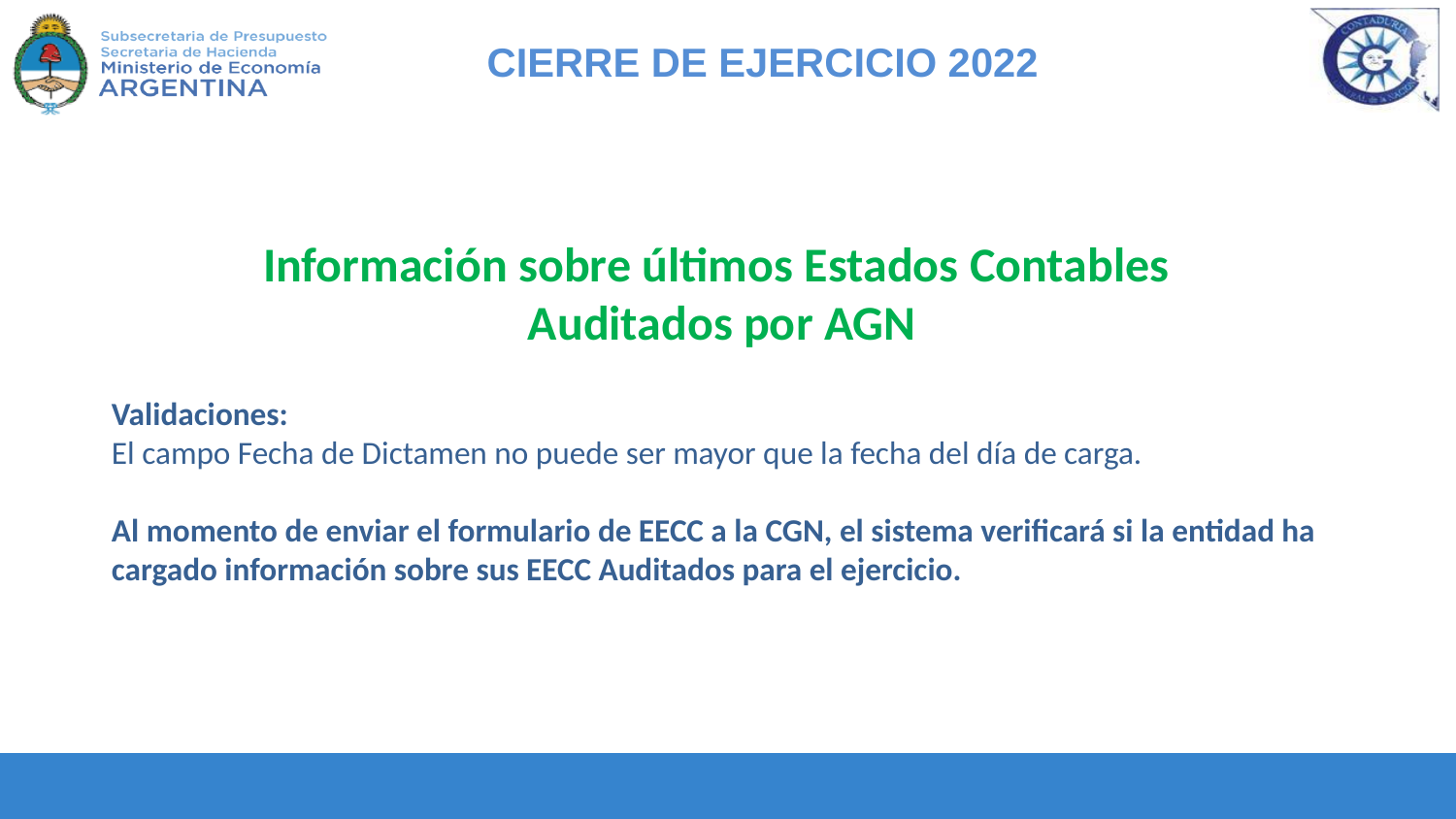

Información sobre últimos Estados Contables
 Auditados por AGN
Validaciones:
El campo Fecha de Dictamen no puede ser mayor que la fecha del día de carga.
Al momento de enviar el formulario de EECC a la CGN, el sistema verificará si la entidad ha cargado información sobre sus EECC Auditados para el ejercicio.